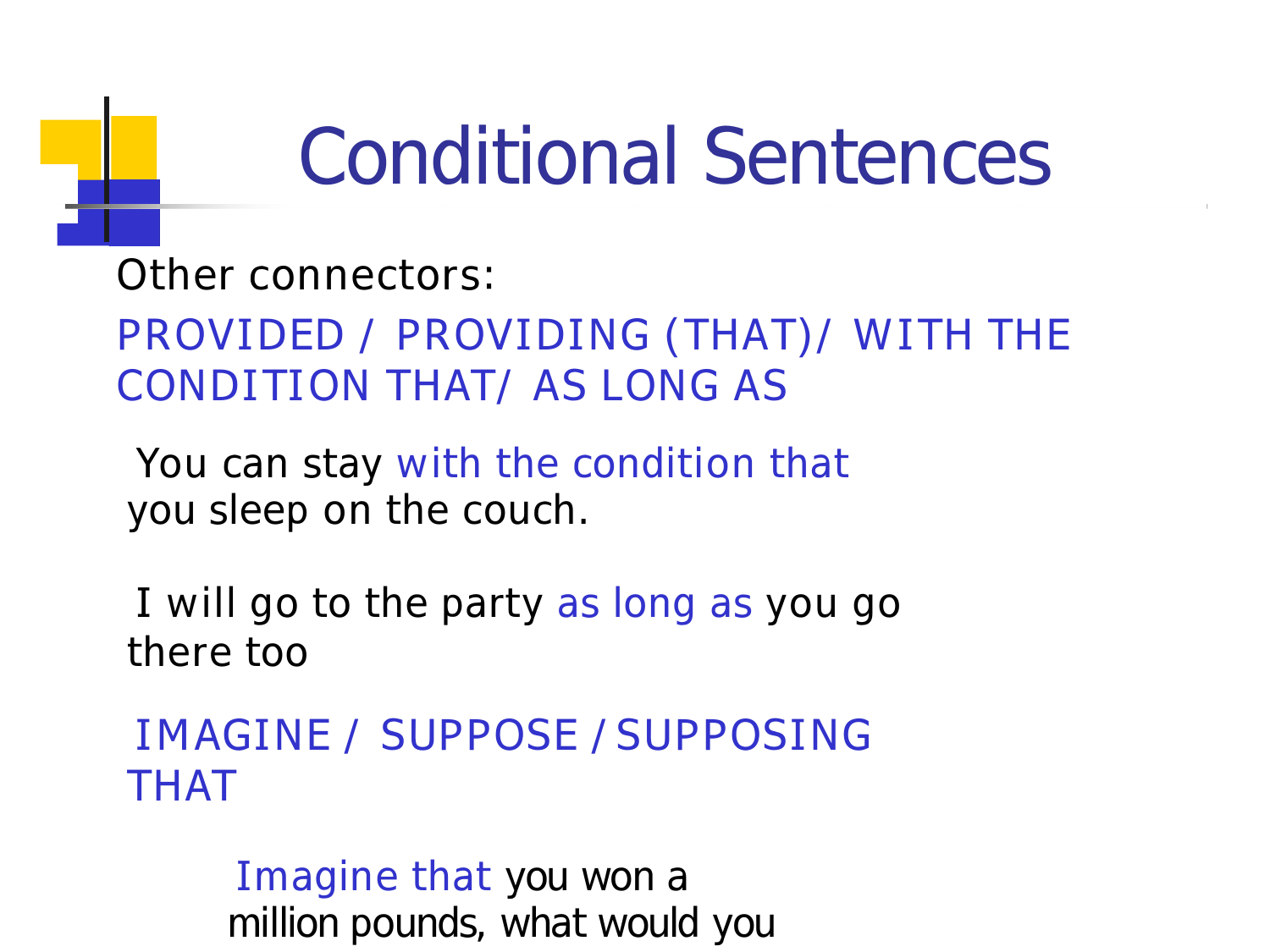

# Conditional Sentences
Other connectors:
PROVIDED / PROVIDING (THAT)/ WITH THE
CONDITION THAT/ AS LONG AS
You can stay with the condition that you sleep on the couch.

I will go to the party as long as you go there too
IMAGINE / SUPPOSE /SUPPOSING THAT

Imagine that you won a million pounds, what would you do?